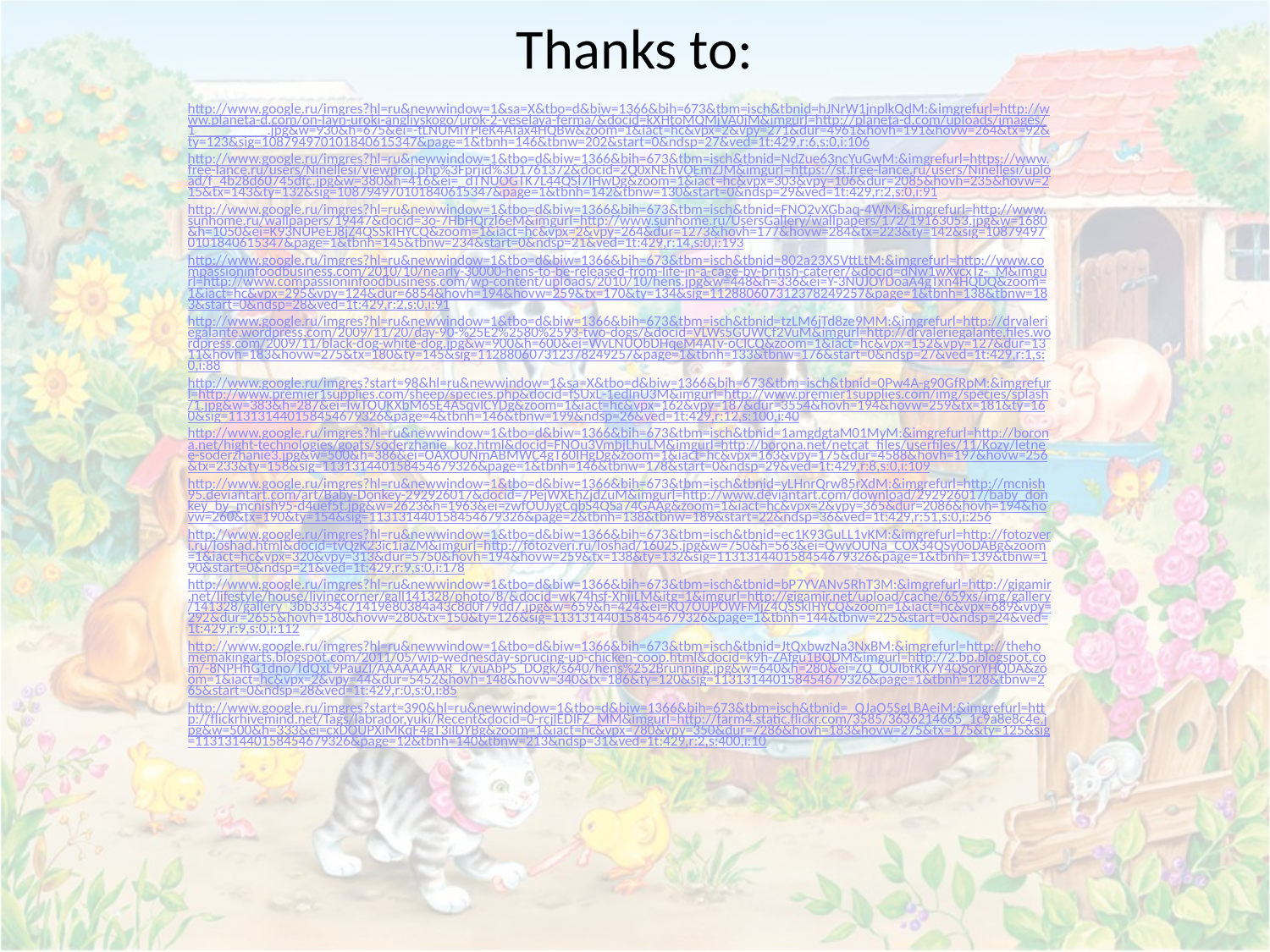

# Thanks to:
http://www.google.ru/imgres?hl=ru&newwindow=1&sa=X&tbo=d&biw=1366&bih=673&tbm=isch&tbnid=hJNrW1jnplkQdM:&imgrefurl=http://www.planeta-d.com/on-layn-uroki-angliyskogo/urok-2-veselaya-ferma/&docid=kXHtoMQMjVA0jM&imgurl=http://planeta-d.com/uploads/images/1__________.jpg&w=930&h=675&ei=-tLNUMiYPIeK4ATax4HQBw&zoom=1&iact=hc&vpx=2&vpy=271&dur=4961&hovh=191&hovw=264&tx=92&ty=123&sig=108794970101840615347&page=1&tbnh=146&tbnw=202&start=0&ndsp=27&ved=1t:429,r:6,s:0,i:106
http://www.google.ru/imgres?hl=ru&newwindow=1&tbo=d&biw=1366&bih=673&tbm=isch&tbnid=NdZue63ncYuGwM:&imgrefurl=https://www.free-lance.ru/users/Ninellesi/viewproj.php%3Fprjid%3D1761372&docid=2Q0xNEhVOEmZJM&imgurl=https://st.free-lance.ru/users/Ninellesi/upload/f_4b28d60745dfc.jpg&w=380&h=416&ei=_dTNUOGTK7L44QSl7IHwDg&zoom=1&iact=hc&vpx=303&vpy=106&dur=2085&hovh=235&hovw=215&tx=143&ty=132&sig=108794970101840615347&page=1&tbnh=142&tbnw=130&start=0&ndsp=29&ved=1t:429,r:2,s:0,i:91
http://www.google.ru/imgres?hl=ru&newwindow=1&tbo=d&biw=1366&bih=673&tbm=isch&tbnid=FNO2vXGbaq-4WM:&imgrefurl=http://www.sunhome.ru/wallpapers/19447&docid=3o-7HbHQrzl6eM&imgurl=http://www.sunhome.ru/UsersGallery/wallpapers/172/19163053.jpg&w=1680&h=1050&ei=K93NUPeEJ8jZ4QSSkIHYCQ&zoom=1&iact=hc&vpx=2&vpy=264&dur=1273&hovh=177&hovw=284&tx=223&ty=142&sig=108794970101840615347&page=1&tbnh=145&tbnw=234&start=0&ndsp=21&ved=1t:429,r:14,s:0,i:193
http://www.google.ru/imgres?hl=ru&newwindow=1&tbo=d&biw=1366&bih=673&tbm=isch&tbnid=802a23X5VttLtM:&imgrefurl=http://www.compassioninfoodbusiness.com/2010/10/nearly-30000-hens-to-be-released-from-life-in-a-cage-by-british-caterer/&docid=dNw1wXvcxTz-_M&imgurl=http://www.compassioninfoodbusiness.com/wp-content/uploads/2010/10/hens.jpg&w=448&h=336&ei=Y-3NUJOYDoaA4gTxn4HQDQ&zoom=1&iact=hc&vpx=295&vpy=124&dur=6854&hovh=194&hovw=259&tx=170&ty=134&sig=112880607312378249257&page=1&tbnh=138&tbnw=183&start=0&ndsp=28&ved=1t:429,r:2,s:0,i:91
http://www.google.ru/imgres?hl=ru&newwindow=1&tbo=d&biw=1366&bih=673&tbm=isch&tbnid=tzLM6jTd8ze9MM:&imgrefurl=http://drvaleriegalante.wordpress.com/2009/11/20/day-90-%25E2%2580%2593-two-dogs/&docid=VLWs5GUWCf2VuM&imgurl=http://drvaleriegalante.files.wordpress.com/2009/11/black-dog-white-dog.jpg&w=900&h=600&ei=WvLNUObDHqeM4ATv-oCICQ&zoom=1&iact=hc&vpx=152&vpy=127&dur=1311&hovh=183&hovw=275&tx=180&ty=145&sig=112880607312378249257&page=1&tbnh=133&tbnw=176&start=0&ndsp=27&ved=1t:429,r:1,s:0,i:88
http://www.google.ru/imgres?start=98&hl=ru&newwindow=1&sa=X&tbo=d&biw=1366&bih=673&tbm=isch&tbnid=0Pw4A-g90GfRpM:&imgrefurl=http://www.premier1supplies.com/sheep/species.php&docid=fSUxL-1edInU3M&imgurl=http://www.premier1supplies.com/img/species/splash/1.jpg&w=383&h=287&ei=lwTOUKXbM6SE4ASqvICYDg&zoom=1&iact=hc&vpx=162&vpy=187&dur=3554&hovh=194&hovw=259&tx=181&ty=160&sig=113131440158454679326&page=4&tbnh=146&tbnw=199&ndsp=26&ved=1t:429,r:12,s:100,i:40
http://www.google.ru/imgres?hl=ru&newwindow=1&tbo=d&biw=1366&bih=673&tbm=isch&tbnid=1amgdgtaM01MyM:&imgrefurl=http://borona.net/hight-technologies/goats/soderzhanie_koz.html&docid=FNOu3VmbjLhuLM&imgurl=http://borona.net/netcat_files/userfiles/11/Kozy/letnee-soderzhanie3.jpg&w=500&h=386&ei=OAXOUNmABMWC4gT60IHgDg&zoom=1&iact=hc&vpx=163&vpy=175&dur=4588&hovh=197&hovw=256&tx=233&ty=158&sig=113131440158454679326&page=1&tbnh=146&tbnw=178&start=0&ndsp=29&ved=1t:429,r:8,s:0,i:109
http://www.google.ru/imgres?hl=ru&newwindow=1&tbo=d&biw=1366&bih=673&tbm=isch&tbnid=yLHnrQrw85rXdM:&imgrefurl=http://mcnish95.deviantart.com/art/Baby-Donkey-292926017&docid=7PejWXEhZjdZuM&imgurl=http://www.deviantart.com/download/292926017/baby_donkey_by_mcnish95-d4uef5t.jpg&w=2623&h=1963&ei=zwfOUJygCqbS4QSa74GAAg&zoom=1&iact=hc&vpx=2&vpy=365&dur=2086&hovh=194&hovw=260&tx=190&ty=154&sig=113131440158454679326&page=2&tbnh=138&tbnw=189&start=22&ndsp=36&ved=1t:429,r:51,s:0,i:256
http://www.google.ru/imgres?hl=ru&newwindow=1&tbo=d&biw=1366&bih=673&tbm=isch&tbnid=ec1K93GuLL1vKM:&imgrefurl=http://fotozveri.ru/loshad.html&docid=tvQzK23ic1iaZM&imgurl=http://fotozveri.ru/loshad/16025.jpg&w=750&h=563&ei=QwvOUNa_COX34QSy0oDABg&zoom=1&iact=hc&vpx=320&vpy=313&dur=5750&hovh=194&hovw=259&tx=138&ty=132&sig=113131440158454679326&page=1&tbnh=139&tbnw=190&start=0&ndsp=21&ved=1t:429,r:9,s:0,i:178
http://www.google.ru/imgres?hl=ru&newwindow=1&tbo=d&biw=1366&bih=673&tbm=isch&tbnid=bP7YVANv5RhT3M:&imgrefurl=http://gigamir.net/lifestyle/house/livingcorner/gall141328/photo/8/&docid=wk74hsf-XhiiLM&itg=1&imgurl=http://gigamir.net/upload/cache/659xs/img/gallery/141328/gallery_3bb3354c71419e80384a43c8d0f79dd7.jpg&w=659&h=424&ei=KQ7OUPOWFMjZ4QSSkIHYCQ&zoom=1&iact=hc&vpx=689&vpy=292&dur=2655&hovh=180&hovw=280&tx=150&ty=126&sig=113131440158454679326&page=1&tbnh=144&tbnw=225&start=0&ndsp=24&ved=1t:429,r:9,s:0,i:112
http://www.google.ru/imgres?hl=ru&newwindow=1&tbo=d&biw=1366&bih=673&tbm=isch&tbnid=JtQxbwzNa3NxBM:&imgrefurl=http://thehomemakingarts.blogspot.com/2011/05/wip-wednesday-sprucing-up-chicken-coop.html&docid=k9h-ZAfgu1BQDM&imgurl=http://2.bp.blogspot.com/-8NPHfiG1dno/TdQxL9PauZI/AAAAAAAAR_k/vuAbPS_DOgk/s640/hens%252Brunning.jpg&w=640&h=280&ei=ZQ_OUIbtKK7Y4QSorYHQDA&zoom=1&iact=hc&vpx=2&vpy=44&dur=5452&hovh=148&hovw=340&tx=186&ty=120&sig=113131440158454679326&page=1&tbnh=128&tbnw=265&start=0&ndsp=28&ved=1t:429,r:0,s:0,i:85
http://www.google.ru/imgres?start=390&hl=ru&newwindow=1&tbo=d&biw=1366&bih=673&tbm=isch&tbnid=_QJaO5SgLBAeiM:&imgrefurl=http://flickrhivemind.net/Tags/labrador,yuki/Recent&docid=0-rcjlEDIFZ_MM&imgurl=http://farm4.static.flickr.com/3585/3636214665_1c9a8e8c4e.jpg&w=500&h=333&ei=cxDOUPXiMKqF4gT3iIDYBg&zoom=1&iact=hc&vpx=780&vpy=350&dur=7286&hovh=183&hovw=275&tx=175&ty=125&sig=113131440158454679326&page=12&tbnh=140&tbnw=213&ndsp=31&ved=1t:429,r:2,s:400,i:10